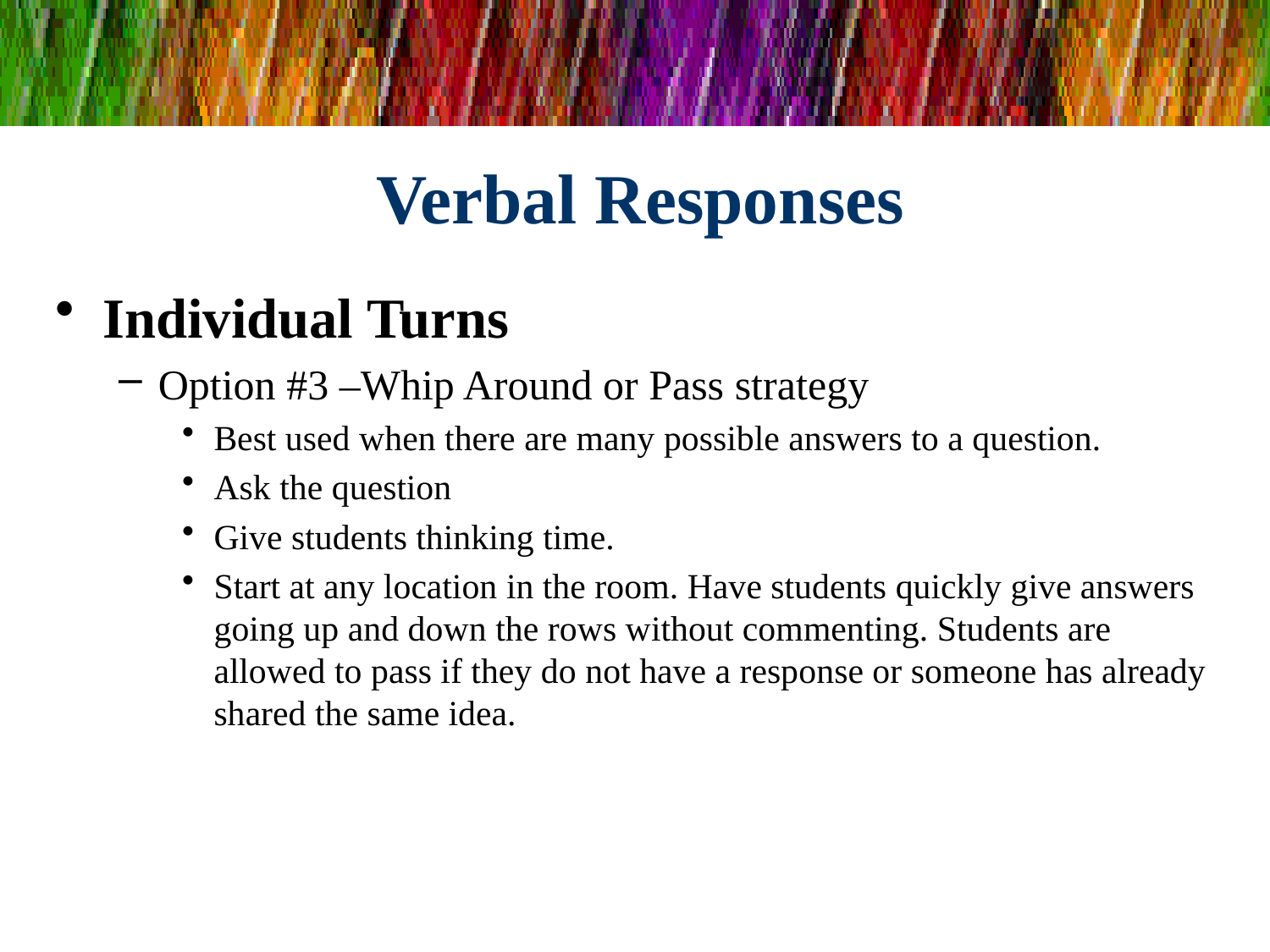

# Verbal Responses
Individual Turns
Option #3 –Whip Around or Pass strategy
Best used when there are many possible answers to a question.
Ask the question
Give students thinking time.
Start at any location in the room. Have students quickly give answers going up and down the rows without commenting. Students are allowed to pass if they do not have a response or someone has already shared the same idea.